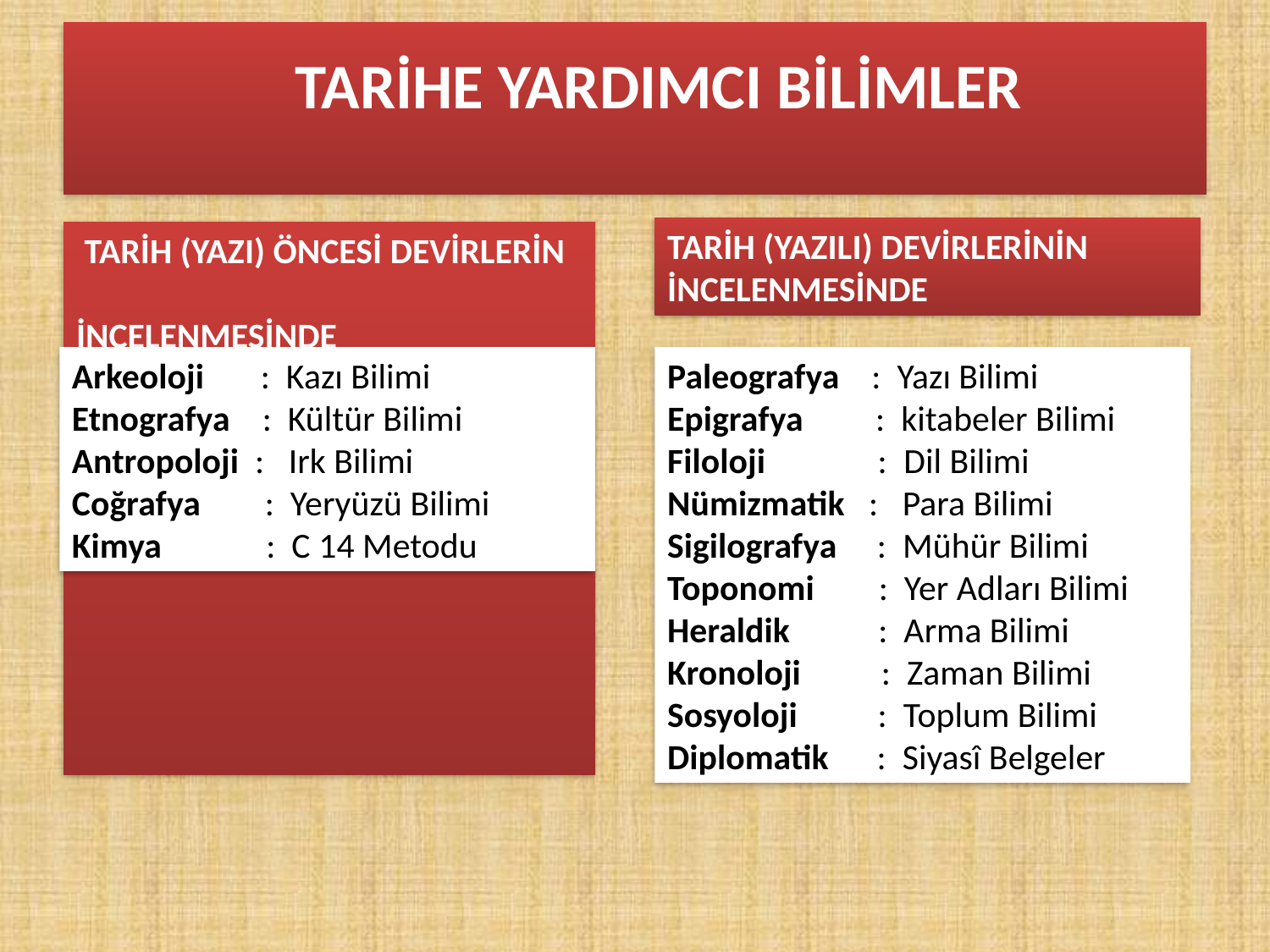

# TARİHE YARDIMCI BİLİMLER
TARİH (YAZILI) DEVİRLERİNİN İNCELENMESİNDE
 TARİH (YAZI) ÖNCESİ DEVİRLERİN
İNCELENMESİNDE
Arkeoloji       :  Kazı Bilimi
Etnografya    :  Kültür Bilimi
Antropoloji  :   Irk Bilimi
Coğrafya        :  Yeryüzü Bilimi
Kimya             :  C 14 Metodu
Paleografya    :  Yazı Bilimi
Epigrafya         :  kitabeler Bilimi
Filoloji              :  Dil Bilimi
Nümizmatik   :   Para Bilimi
Sigilografya     :  Mühür Bilimi
Toponomi        :  Yer Adları Bilimi
Heraldik           :  Arma Bilimi
Kronoloji          :  Zaman Bilimi
Sosyoloji          :  Toplum Bilimi
Diplomatik      :  Siyasî Belgeler